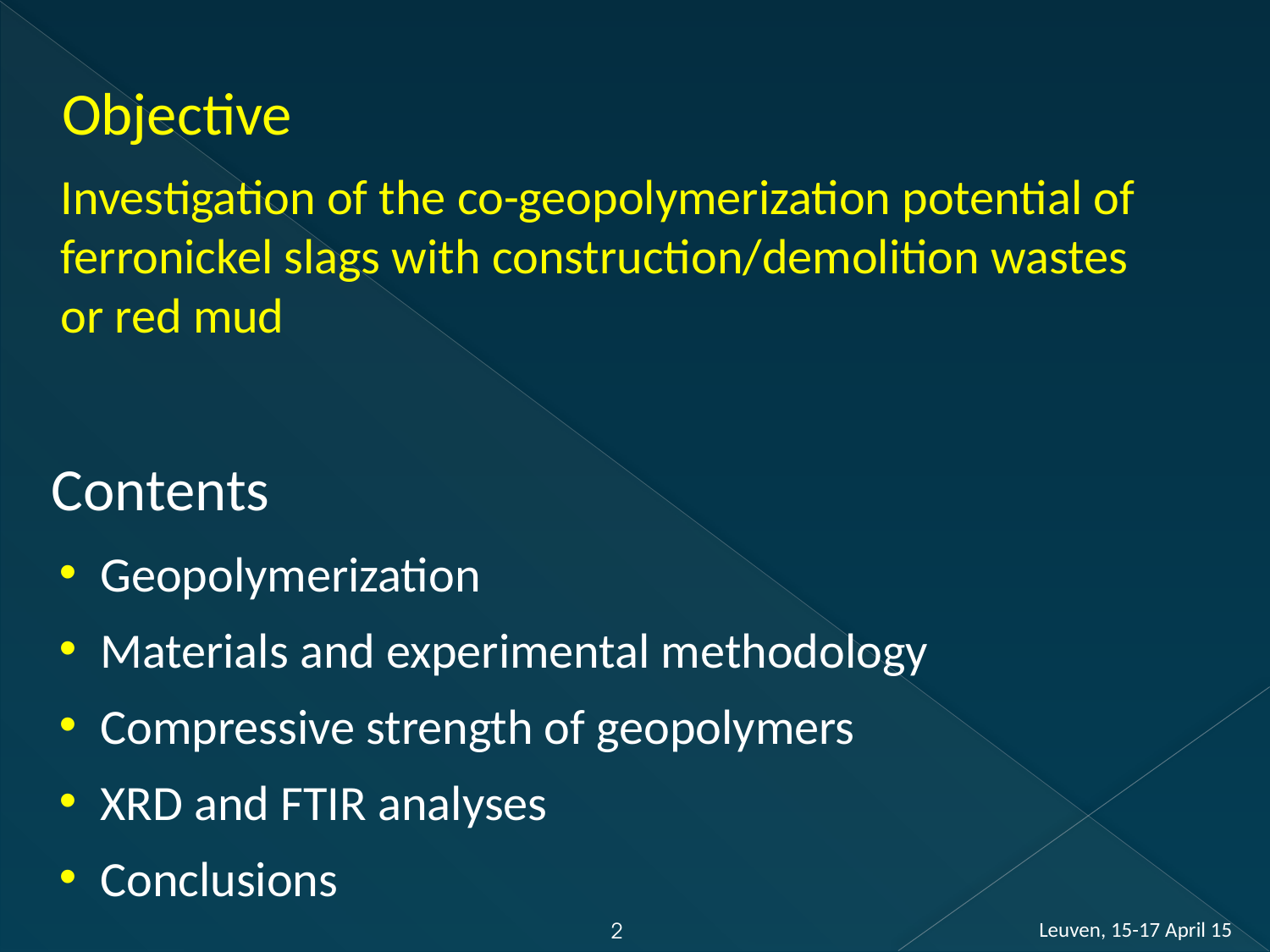

# Objective
Investigation of the co-geopolymerization potential of ferronickel slags with construction/demolition wastes or red mud
Contents
Geopolymerization
Materials and experimental methodology
Compressive strength of geopolymers
XRD and FTIR analyses
Conclusions
2